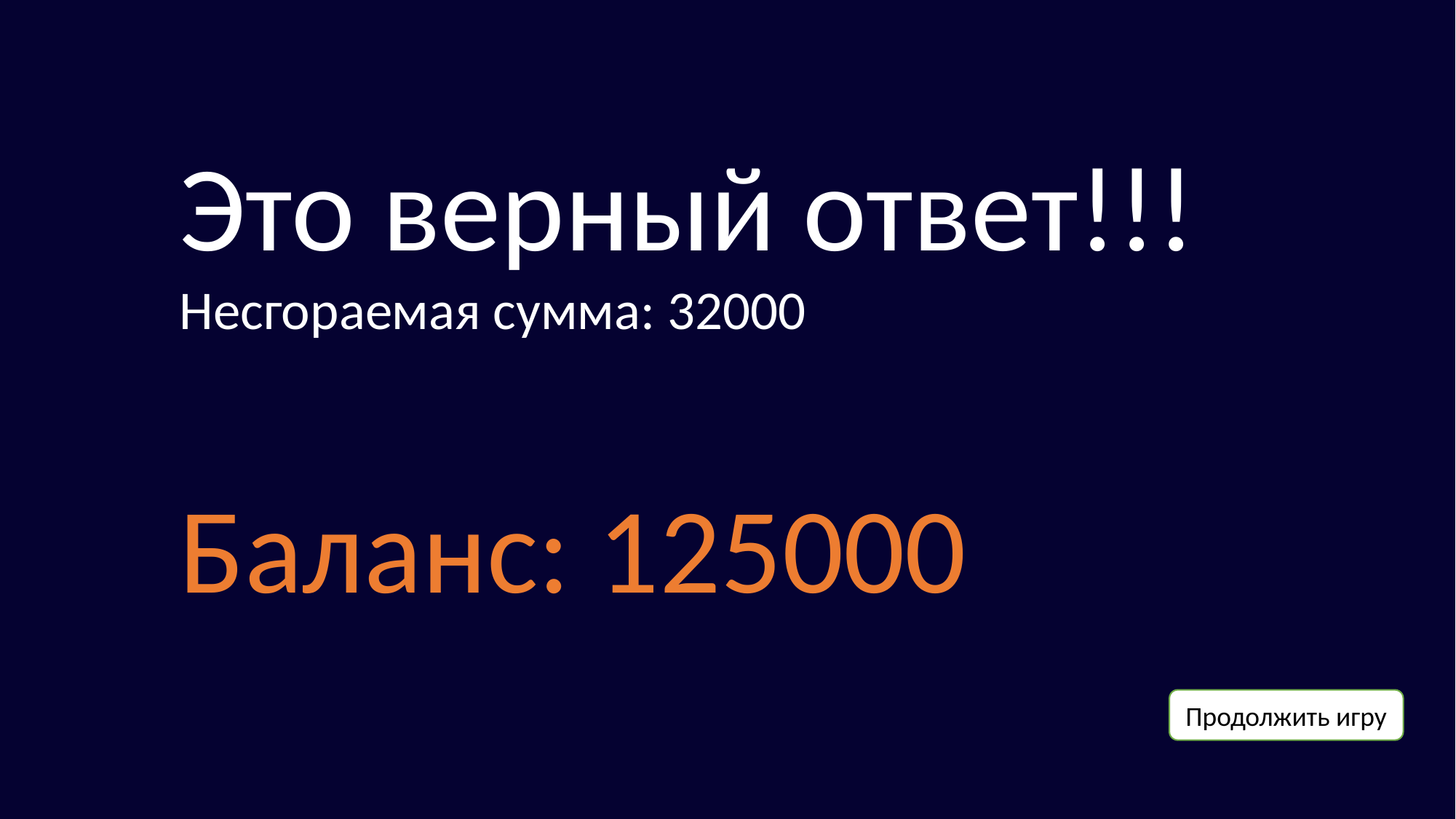

Это верный ответ!!!
Несгораемая сумма: 32000

Баланс: 125000

Продолжить игру